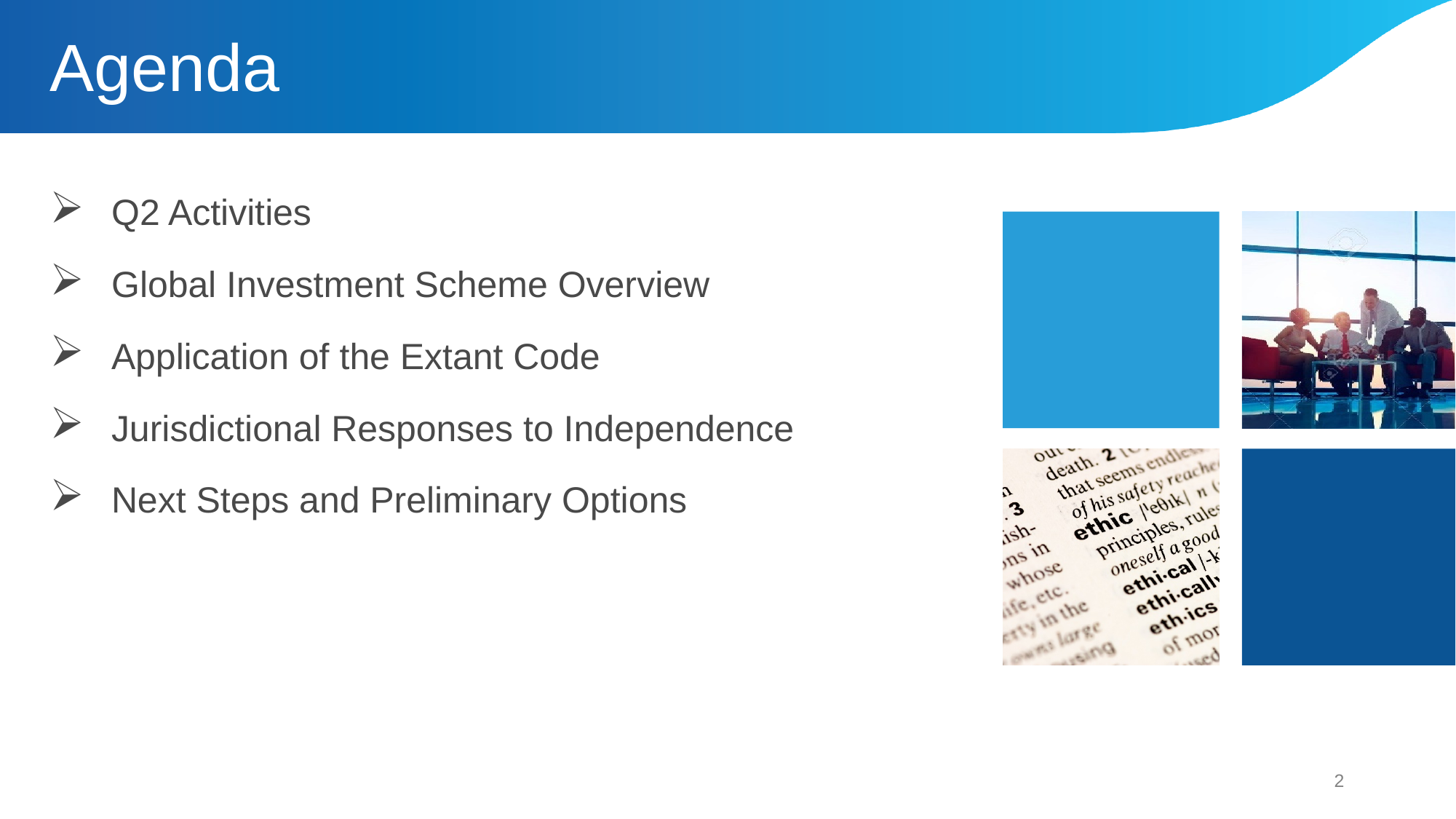

# Agenda
Q2 Activities
Global Investment Scheme Overview
Application of the Extant Code
Jurisdictional Responses to Independence
Next Steps and Preliminary Options
2